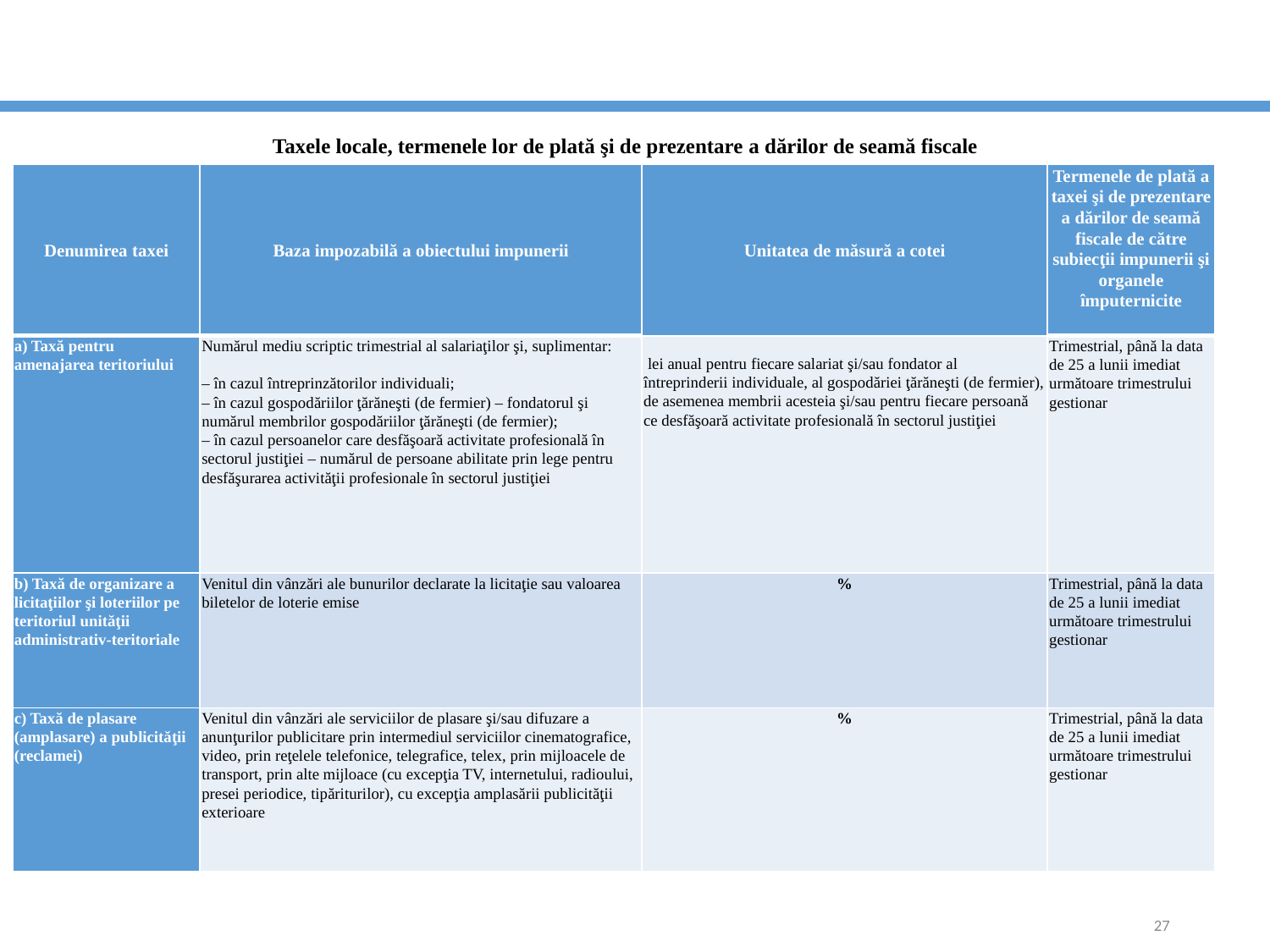

Taxele locale, termenele lor de plată şi de prezentare a dărilor de seamă fiscale
| Denumirea taxei | Baza impozabilă a obiectului impunerii | Unitatea de măsură a cotei | Termenele de plată a taxei şi de prezentare a dărilor de seamă fiscale de către subiecţii impunerii şi organele împuternicite |
| --- | --- | --- | --- |
| a) Taxă pentru amenajarea teritoriului | Numărul mediu scriptic trimestrial al salariaţilor şi, suplimentar:   – în cazul întreprinzătorilor individuali; – în cazul gospodăriilor ţărăneşti (de fermier) – fondatorul şi numărul membrilor gospodăriilor ţărăneşti (de fermier); – în cazul persoanelor care desfăşoară activitate profesională în sectorul justiţiei – numărul de persoane abilitate prin lege pentru desfăşurarea activităţii profesionale în sectorul justiţiei | lei anual pentru fiecare salariat şi/sau fondator al întreprinderii individuale, al gospodăriei ţărăneşti (de fermier), de asemenea membrii acesteia şi/sau pentru fiecare persoană ce desfăşoară activitate profesională în sectorul justiţiei | Trimestrial, până la data de 25 a lunii imediat următoare trimestrului gestionar |
| b) Taxă de organizare a licitaţiilor şi loteriilor pe teritoriul unităţii administrativ-teritoriale | Venitul din vânzări ale bunurilor declarate la licitaţie sau valoarea biletelor de loterie emise | % | Trimestrial, până la data de 25 a lunii imediat următoare trimestrului gestionar |
| c) Taxă de plasare (amplasare) a publicităţii (reclamei) | Venitul din vânzări ale serviciilor de plasare şi/sau difuzare a anunţurilor publicitare prin intermediul serviciilor cinematografice, video, prin reţelele telefonice, telegrafice, telex, prin mijloacele de transport, prin alte mijloace (cu excepţia TV, internetului, radioului, presei periodice, tipăriturilor), cu excepţia amplasării publicităţii exterioare | % | Trimestrial, până la data de 25 a lunii imediat următoare trimestrului gestionar |
27